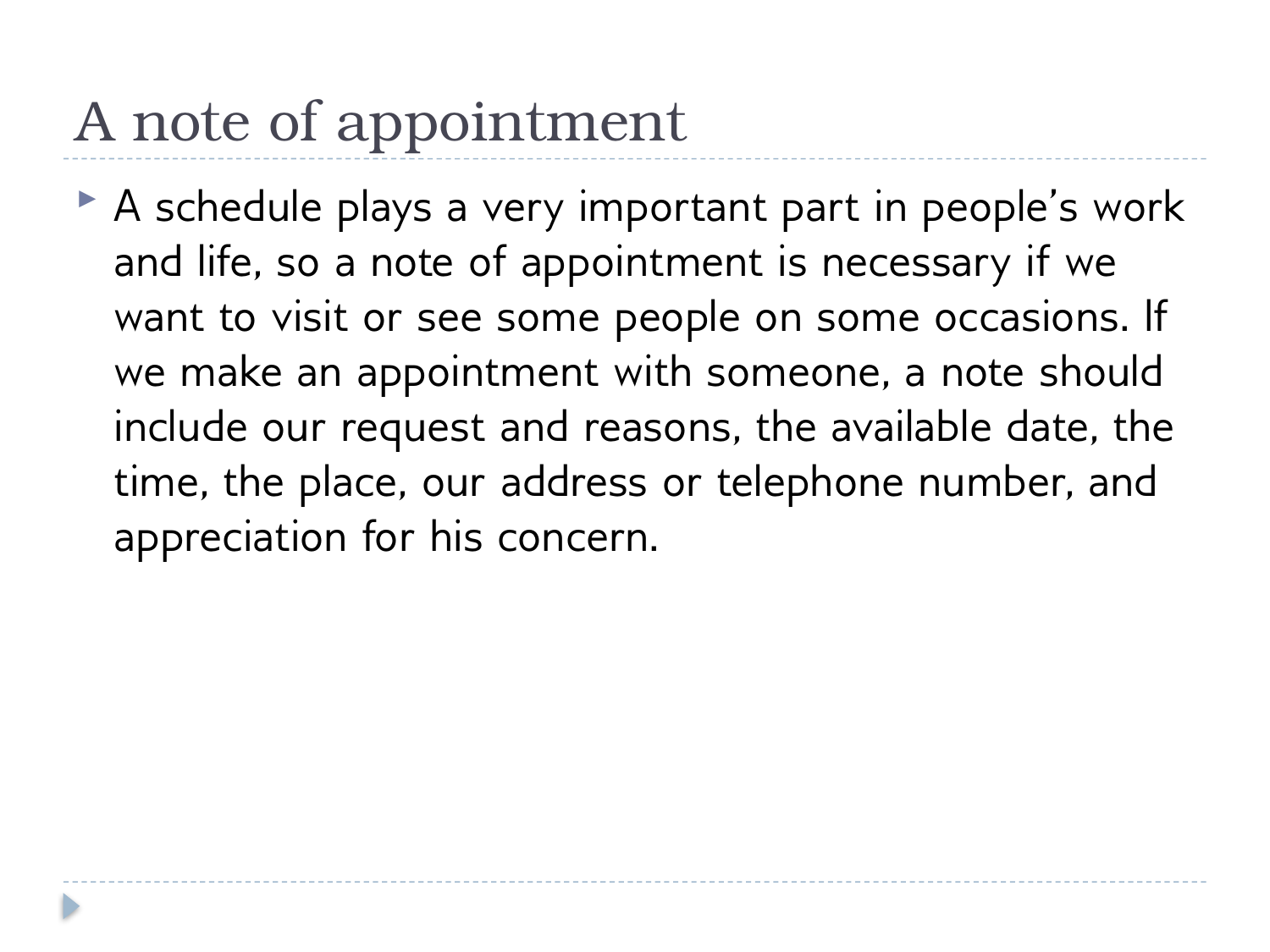

# A note of appointment
A schedule plays a very important part in people’s work and life, so a note of appointment is necessary if we want to visit or see some people on some occasions. If we make an appointment with someone, a note should include our request and reasons, the available date, the time, the place, our address or telephone number, and appreciation for his concern.